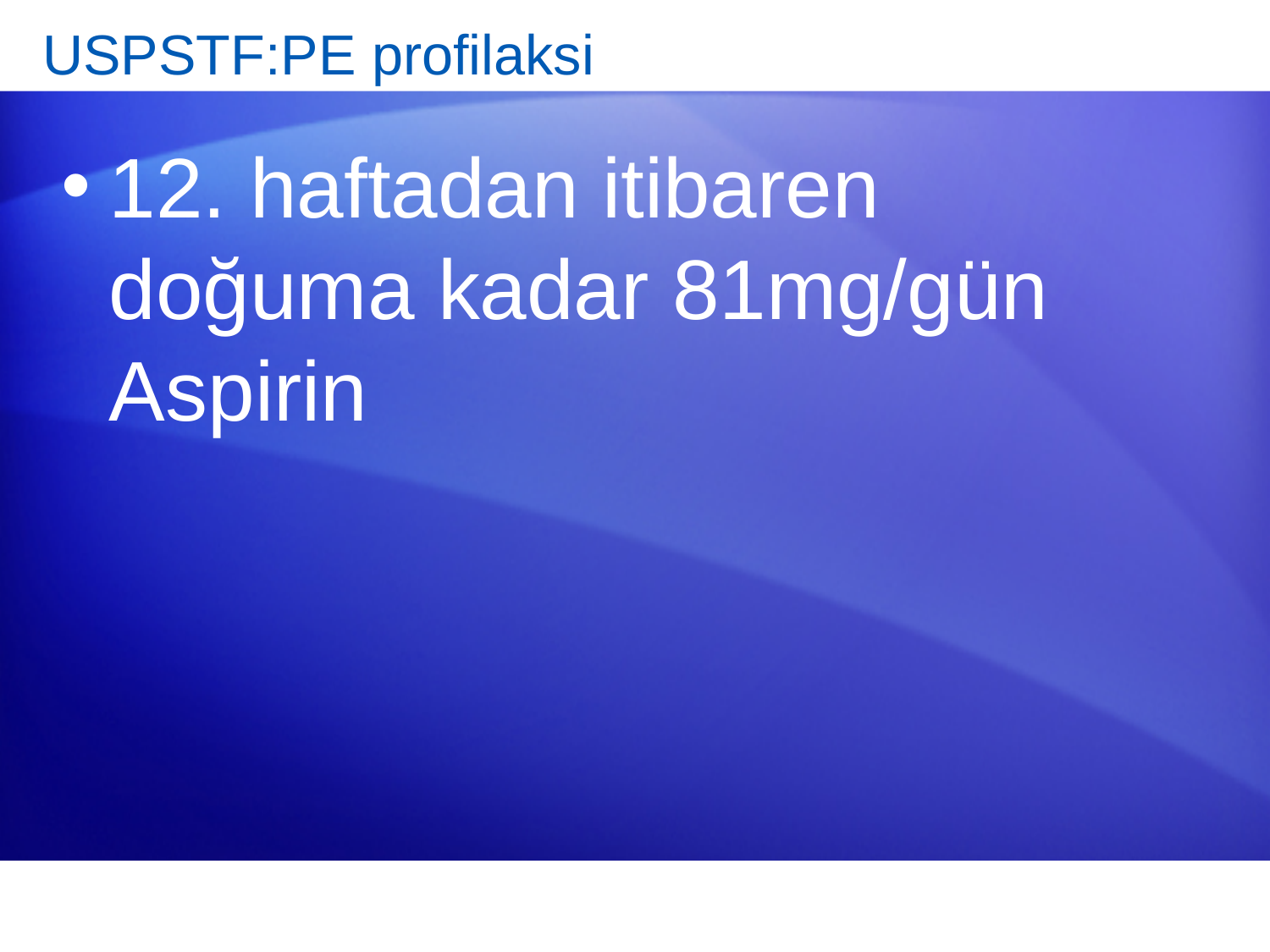

# USPSTF:PE profilaksi
12. haftadan itibaren doğuma kadar 81mg/gün Aspirin